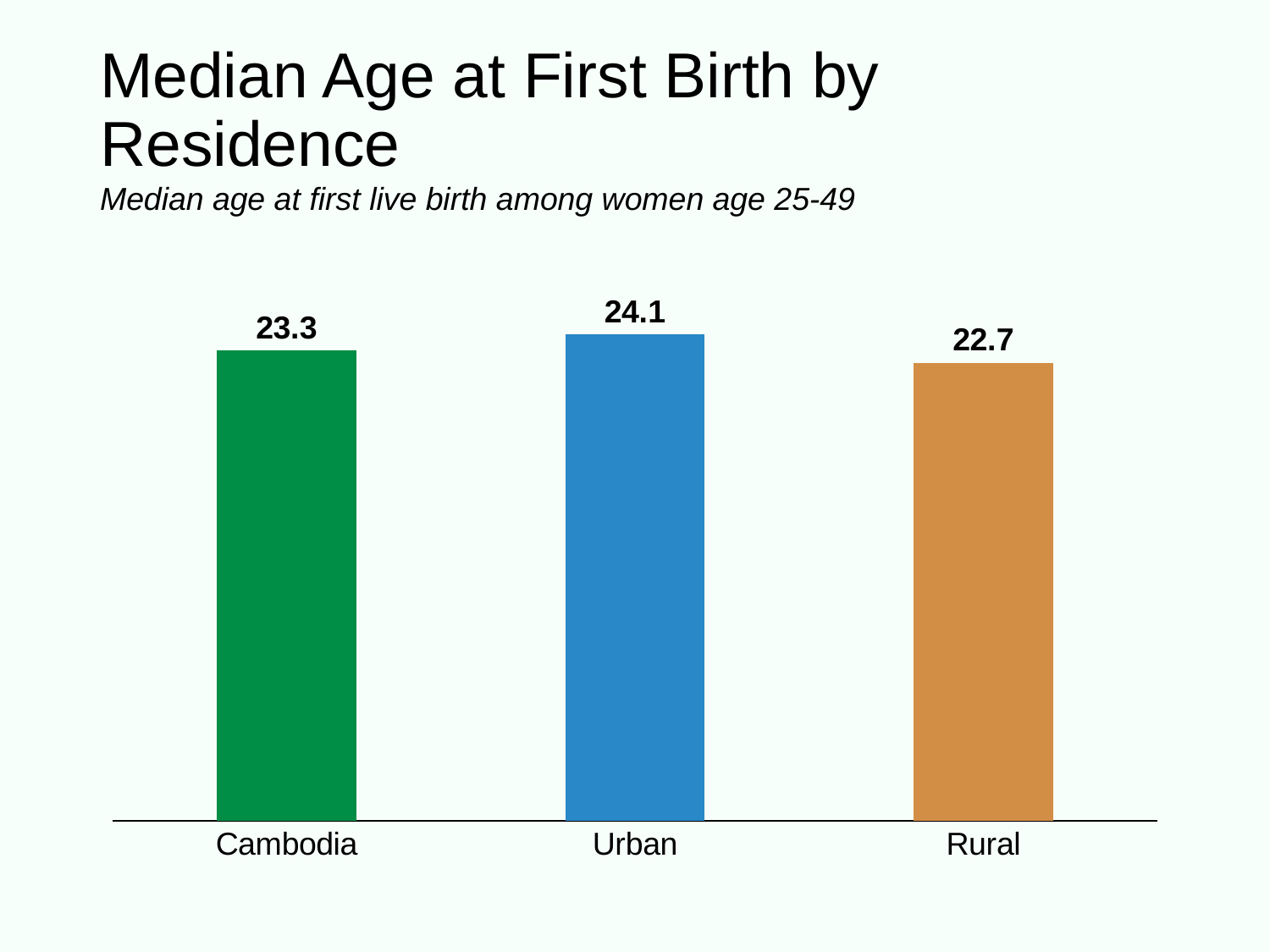

# Median Age at First Birth by Residence
Median age at first live birth among women age 25-49

### Chart

| Category | Cambodia |
|---|---|
| Cambodia | 23.3 |
| Urban | 24.1 |
| Rural | 22.7 |